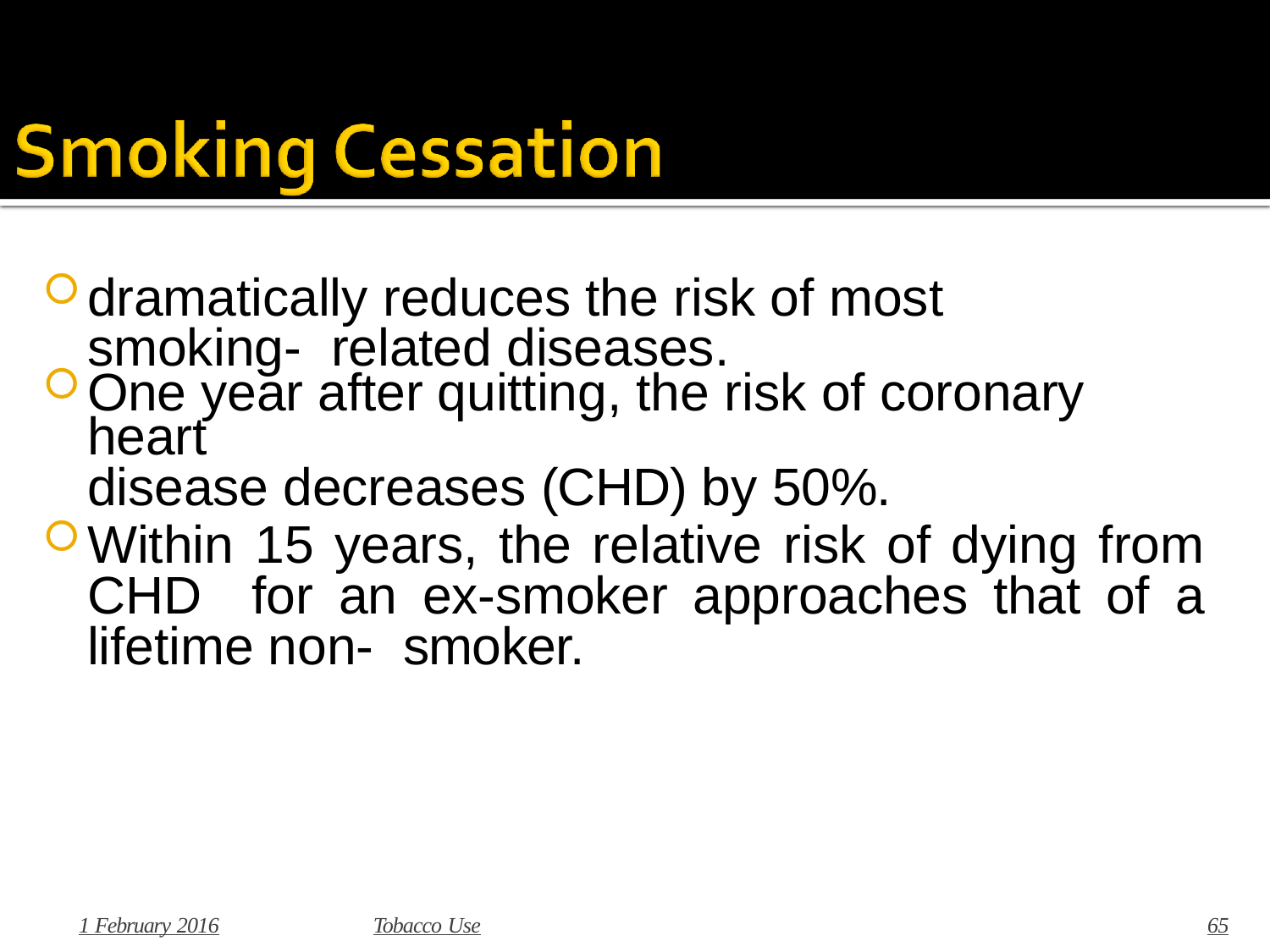

# dramatically reduces the risk of most smoking-  related diseases.
One year after quitting, the risk of coronary heart
disease decreases (CHD) by 50%.
Within 15 years, the relative risk of dying from CHD  for an ex-smoker approaches that of a lifetime non-  smoker.
1 February 2016
Tobacco Use
65